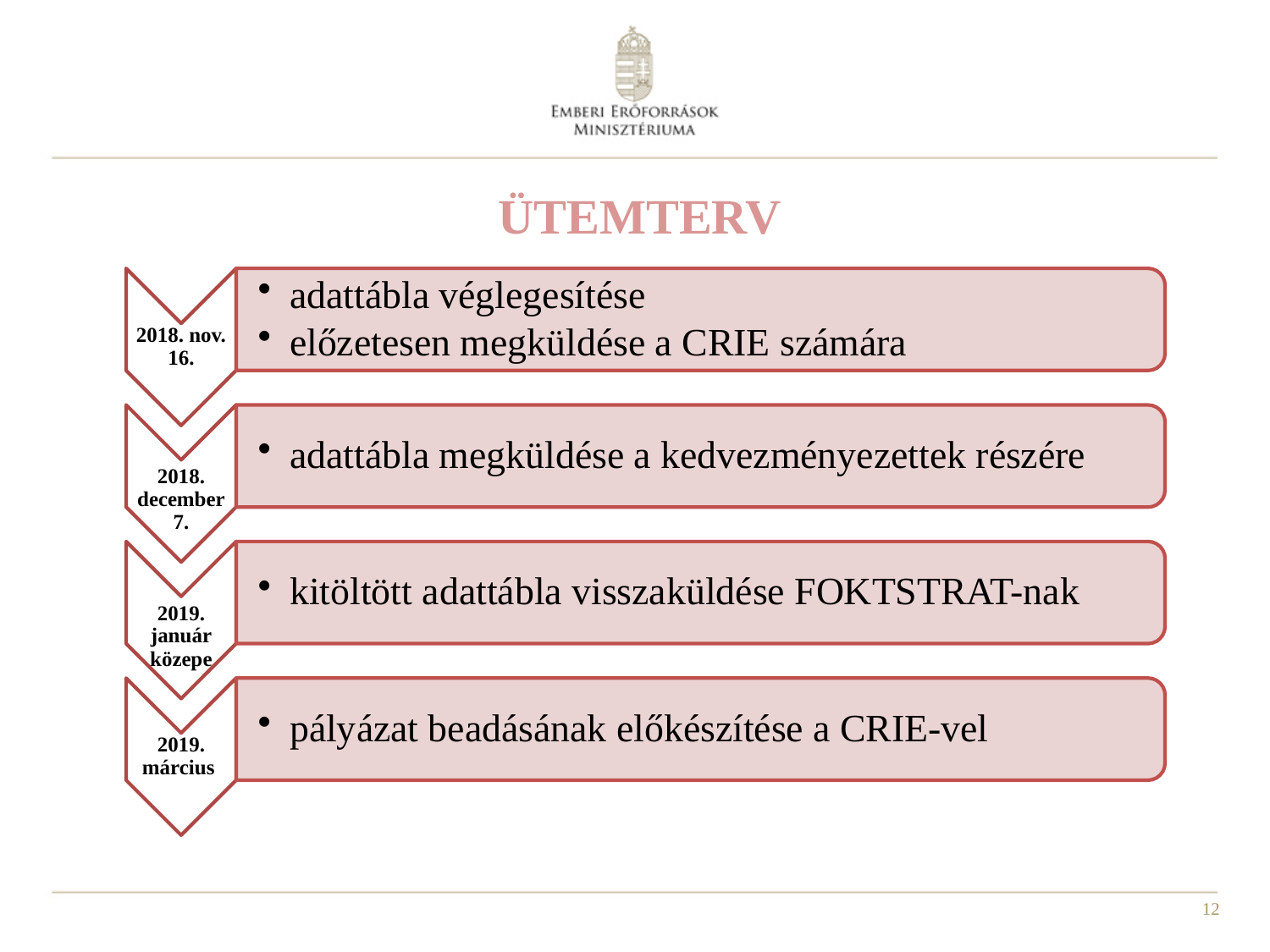

# ÜTEMTERV
2018. nov. 16.
adattábla véglegesítése
előzetesen megküldése a CRIE számára

2018. december 7.
adattábla megküldése a kedvezményezettek részére

2019. január közepe
kitöltött adattábla visszaküldése FOKTSTRAT-nak
2019. március
pályázat beadásának előkészítése a CRIE-vel